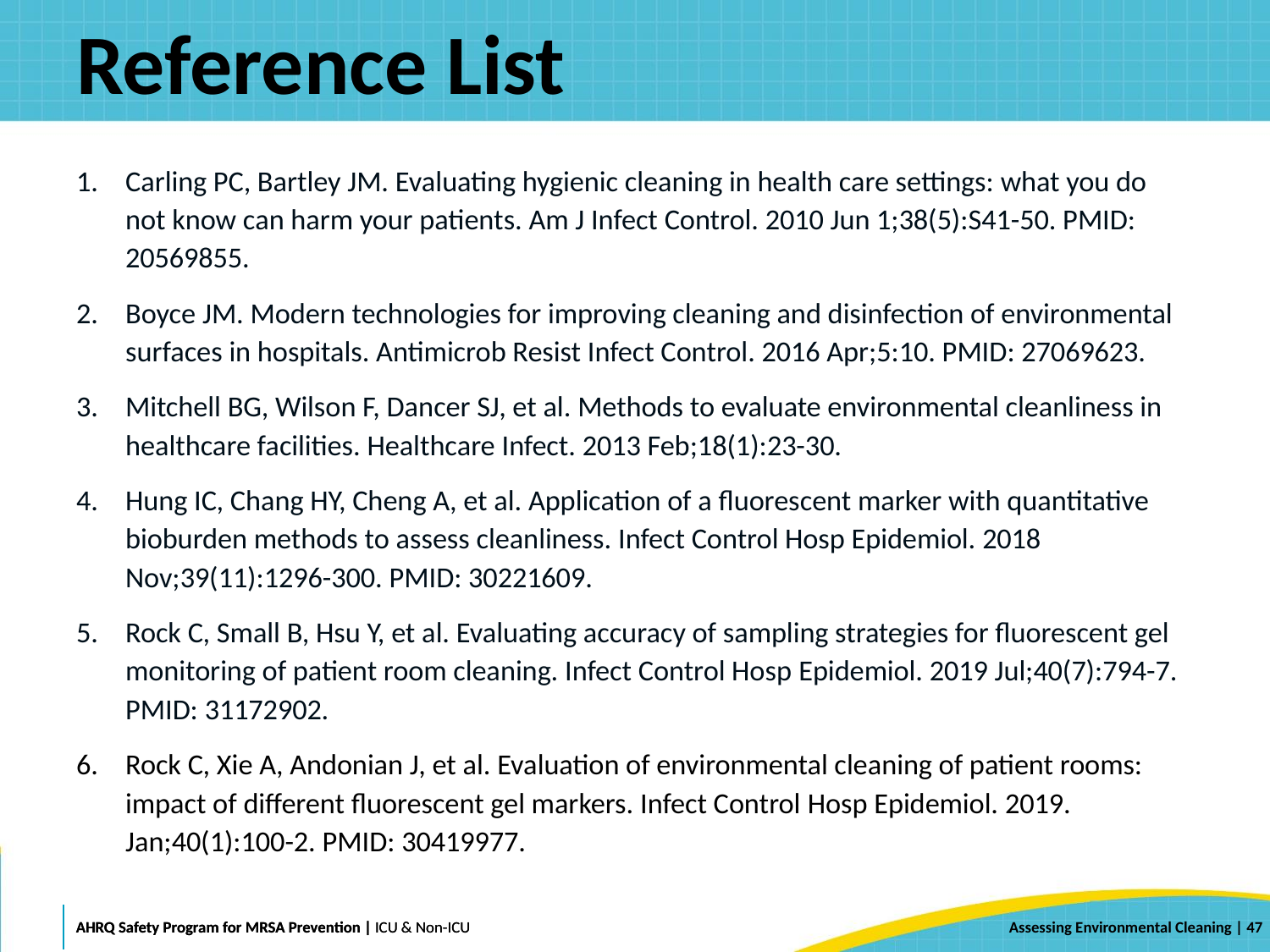

# Reference List
Carling PC, Bartley JM. Evaluating hygienic cleaning in health care settings: what you do not know can harm your patients. Am J Infect Control. 2010 Jun 1;38(5):S41-50. PMID: 20569855.
Boyce JM. Modern technologies for improving cleaning and disinfection of environmental surfaces in hospitals. Antimicrob Resist Infect Control. 2016 Apr;5:10. PMID: 27069623.
Mitchell BG, Wilson F, Dancer SJ, et al. Methods to evaluate environmental cleanliness in healthcare facilities. Healthcare Infect. 2013 Feb;18(1):23-30.
Hung IC, Chang HY, Cheng A, et al. Application of a fluorescent marker with quantitative bioburden methods to assess cleanliness. Infect Control Hosp Epidemiol. 2018 Nov;39(11):1296-300. PMID: 30221609.
Rock C, Small B, Hsu Y, et al. Evaluating accuracy of sampling strategies for fluorescent gel monitoring of patient room cleaning. Infect Control Hosp Epidemiol. 2019 Jul;40(7):794-7. PMID: 31172902.
Rock C, Xie A, Andonian J, et al. Evaluation of environmental cleaning of patient rooms: impact of different fluorescent gel markers. Infect Control Hosp Epidemiol. 2019. Jan;40(1):100-2. PMID: 30419977.
 | 47